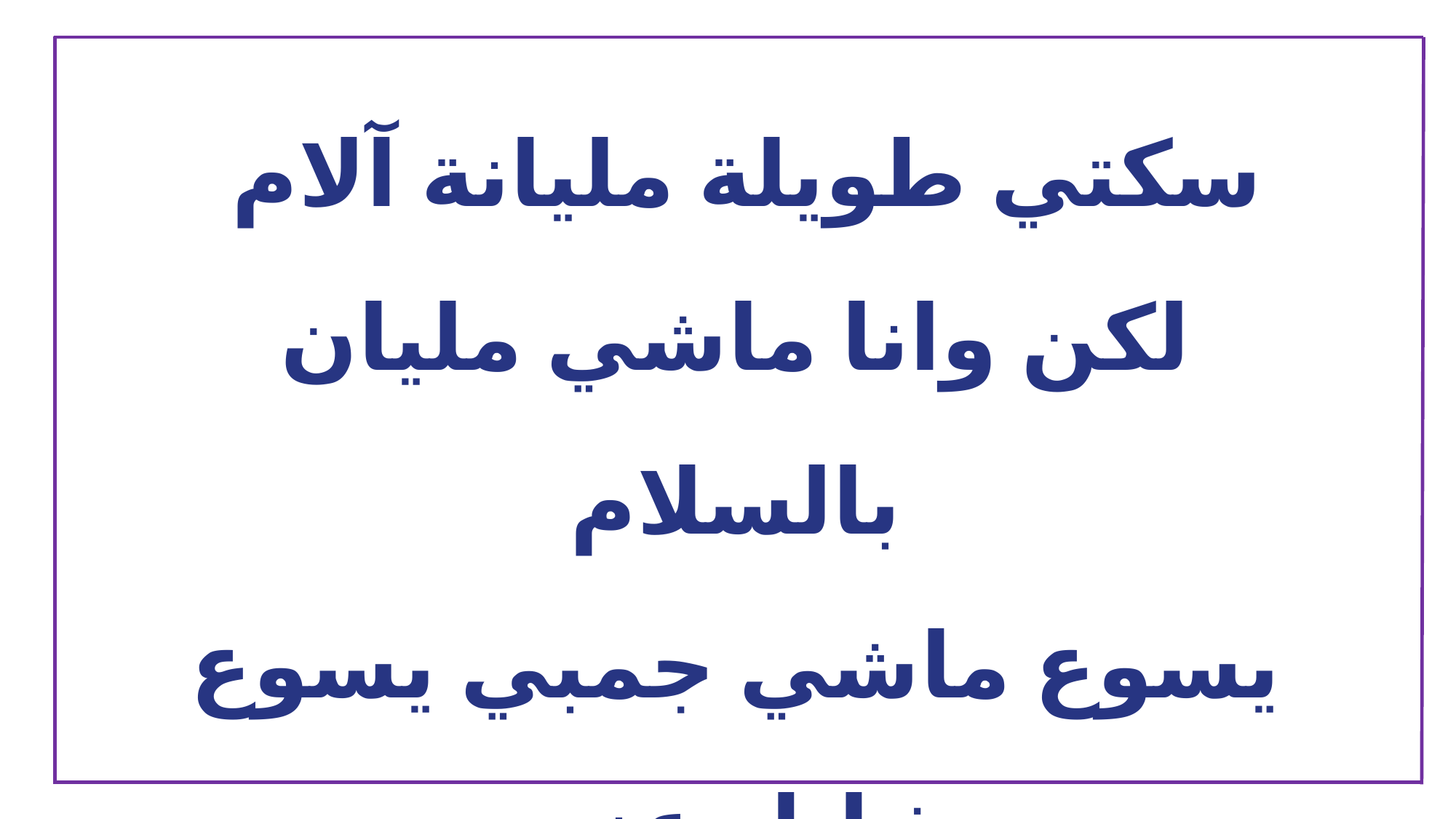

سكتي طويلة مليانة آلام
لكن وانا ماشي مليان بالسلام
يسوع ماشي جمبي يسوع شايل عني
ماشي انا دايما ماشي مع يسوع